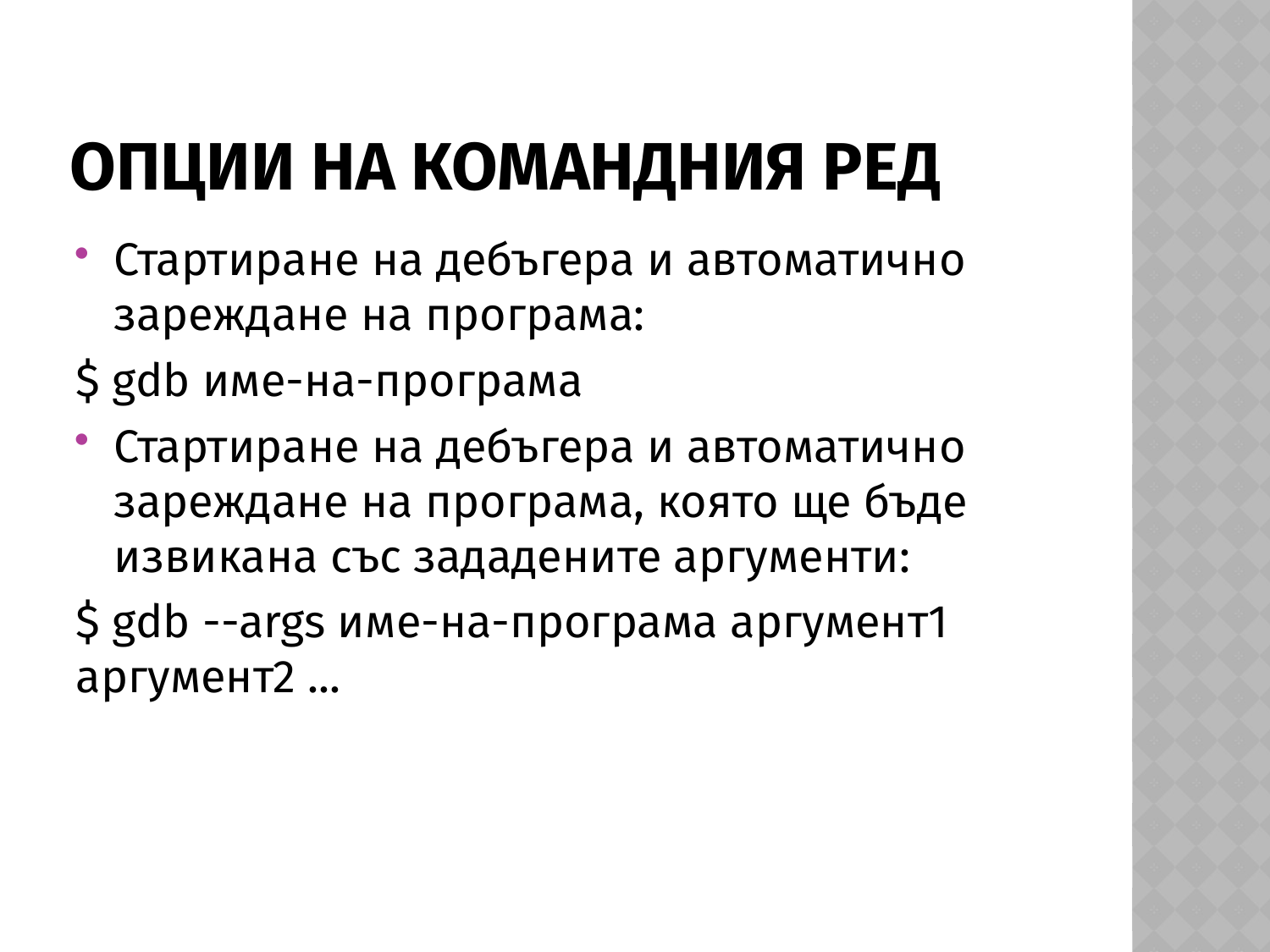

# Опции на командния ред
Стартиране на дебъгера и автоматично зареждане на програма:
$ gdb име-на-програма
Стартиране на дебъгера и автоматично зареждане на програма, която ще бъде извикана със зададените аргументи:
$ gdb --args име-на-програма аргумент1 аргумент2 ...